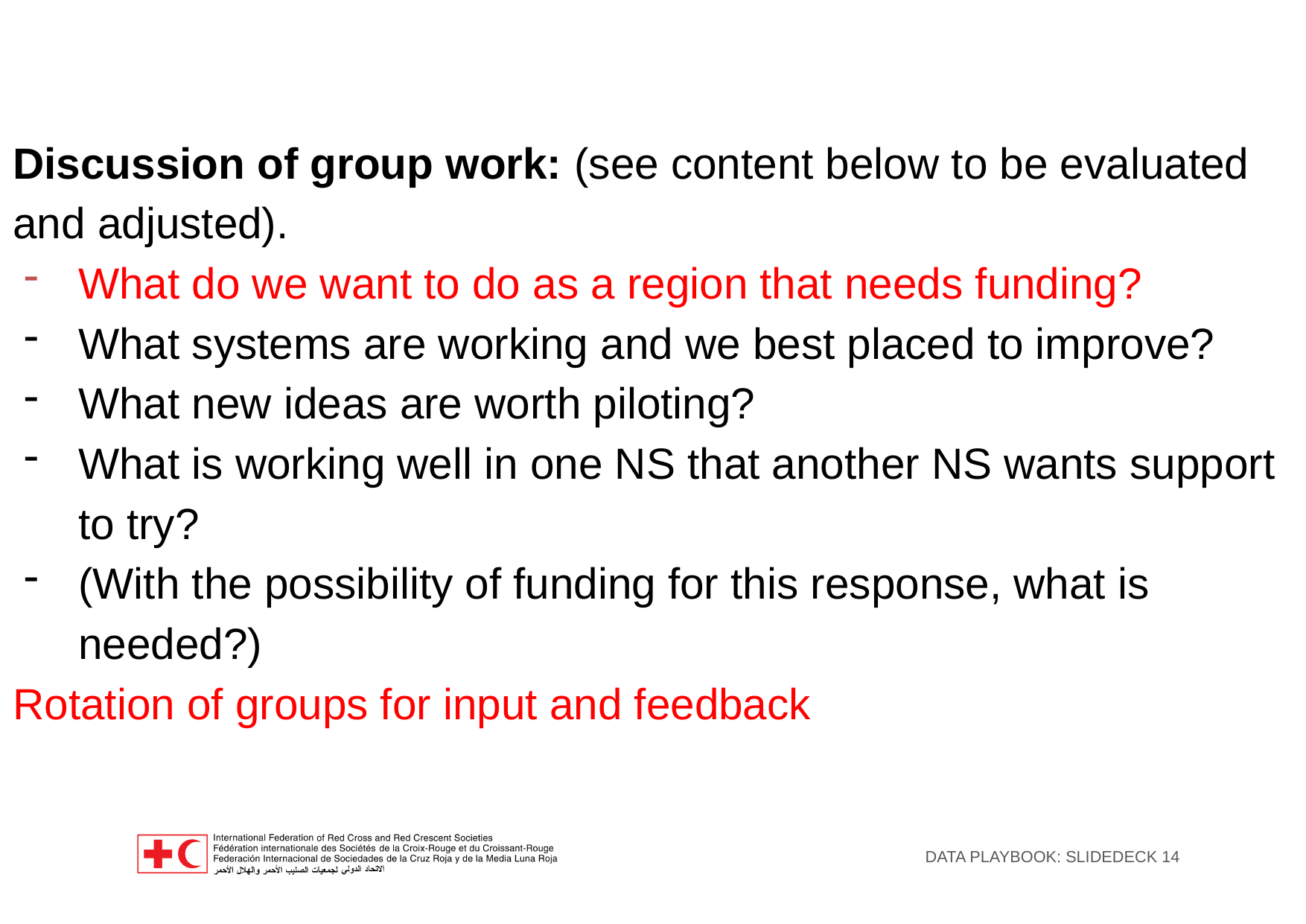

Discussion of group work: (see content below to be evaluated and adjusted).
What do we want to do as a region that needs funding?
What systems are working and we best placed to improve?
What new ideas are worth piloting?
What is working well in one NS that another NS wants support to try?
(With the possibility of funding for this response, what is needed?)
Rotation of groups for input and feedback